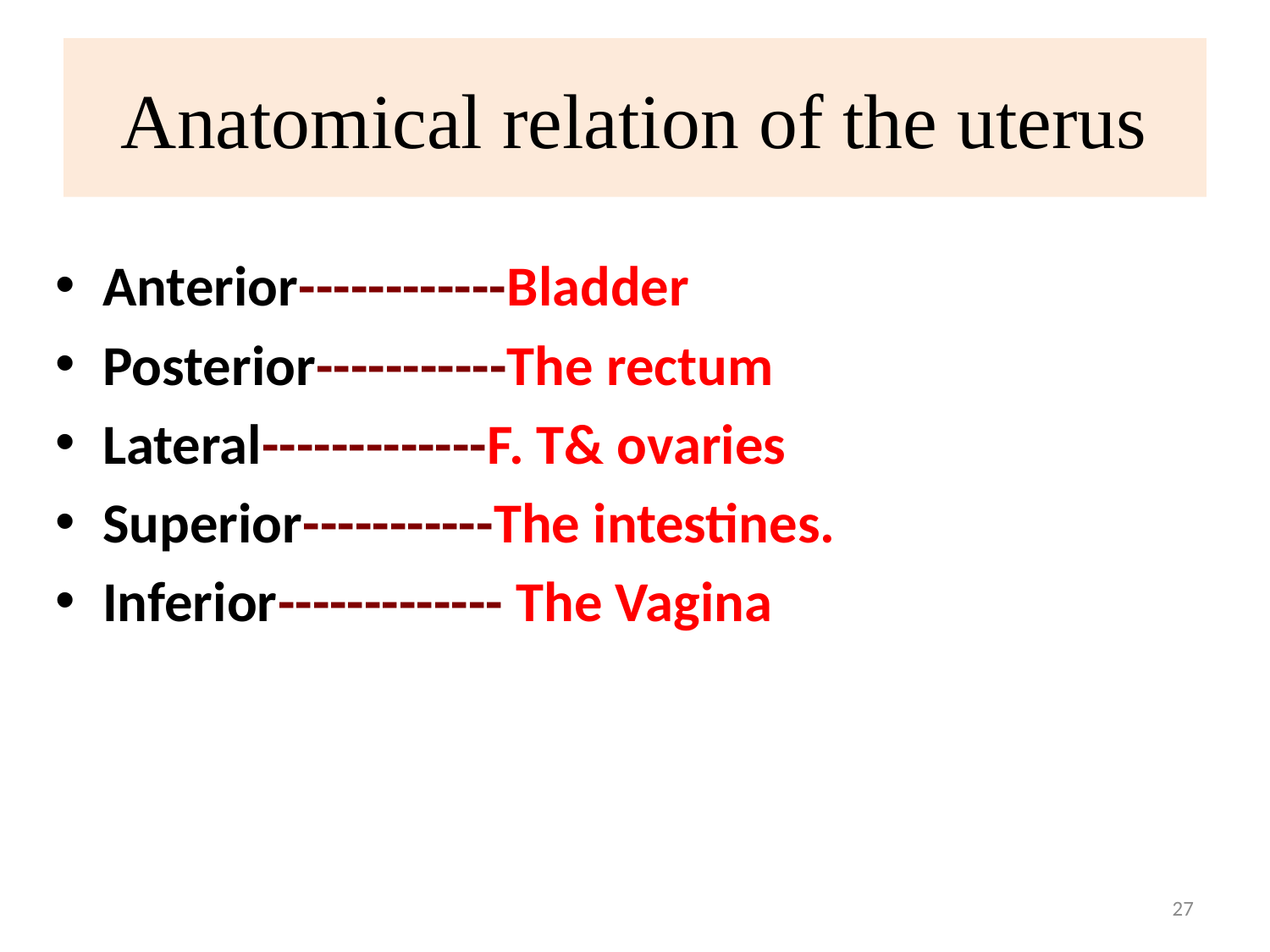

# Anatomical relation of the uterus
Anterior------------Bladder
Posterior-----------The rectum
Lateral-------------F. T& ovaries
Superior-----------The intestines.
Inferior------------- The Vagina
27